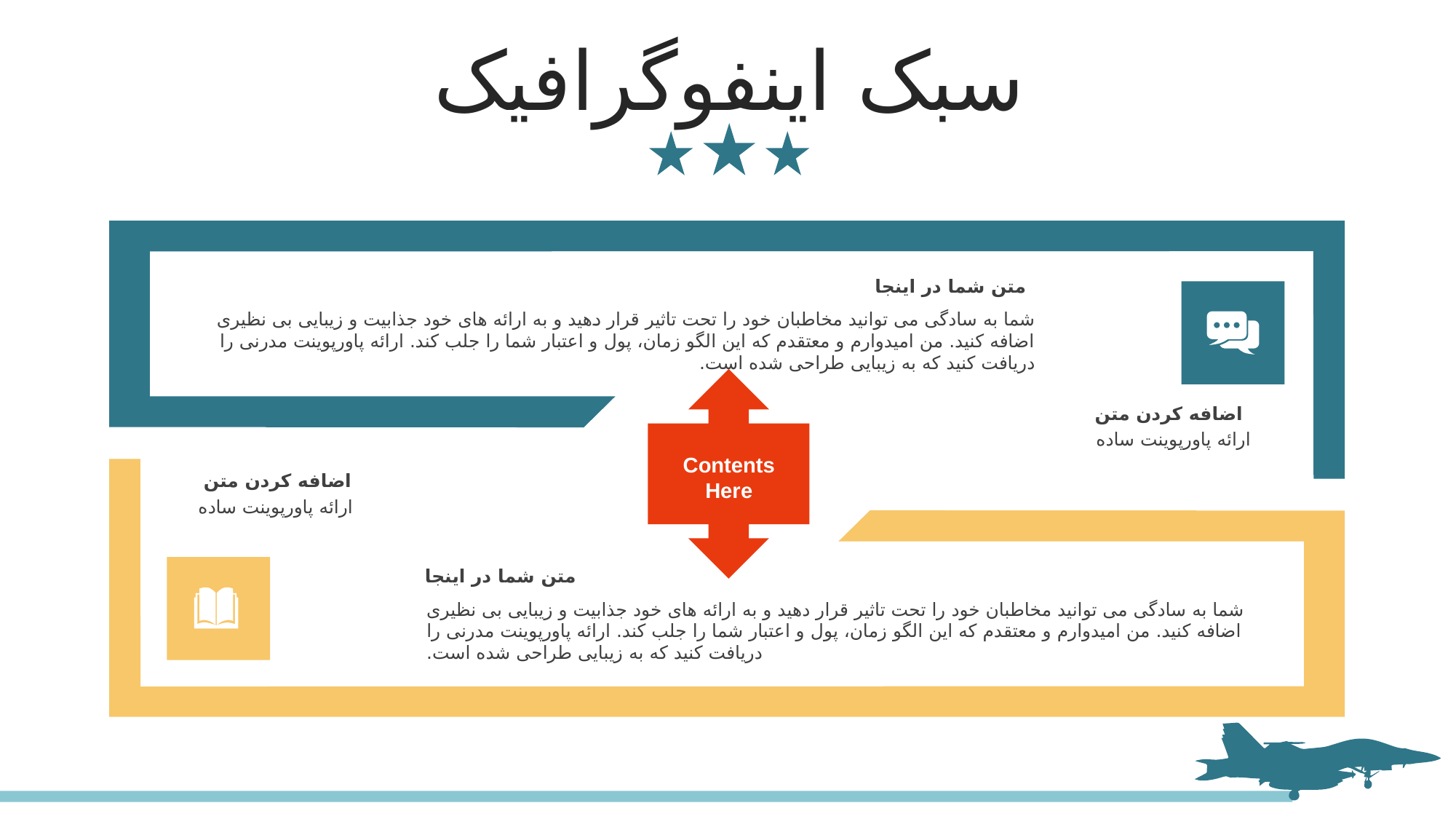

سبک اینفوگرافیک

متن شما در اینجا
شما به سادگی می توانید مخاطبان خود را تحت تاثیر قرار دهید و به ارائه های خود جذابیت و زیبایی بی نظیری اضافه کنید. من امیدوارم و معتقدم که این الگو زمان، پول و اعتبار شما را جلب کند. ارائه پاورپوینت مدرنی را دریافت کنید که به زیبایی طراحی شده است.

اضافه کردن متن
ارائه پاورپوینت ساده
Contents
Here

اضافه کردن متن
ارائه پاورپوینت ساده

متن شما در اینجا
شما به سادگی می توانید مخاطبان خود را تحت تاثیر قرار دهید و به ارائه های خود جذابیت و زیبایی بی نظیری اضافه کنید. من امیدوارم و معتقدم که این الگو زمان، پول و اعتبار شما را جلب کند. ارائه پاورپوینت مدرنی را دریافت کنید که به زیبایی طراحی شده است.